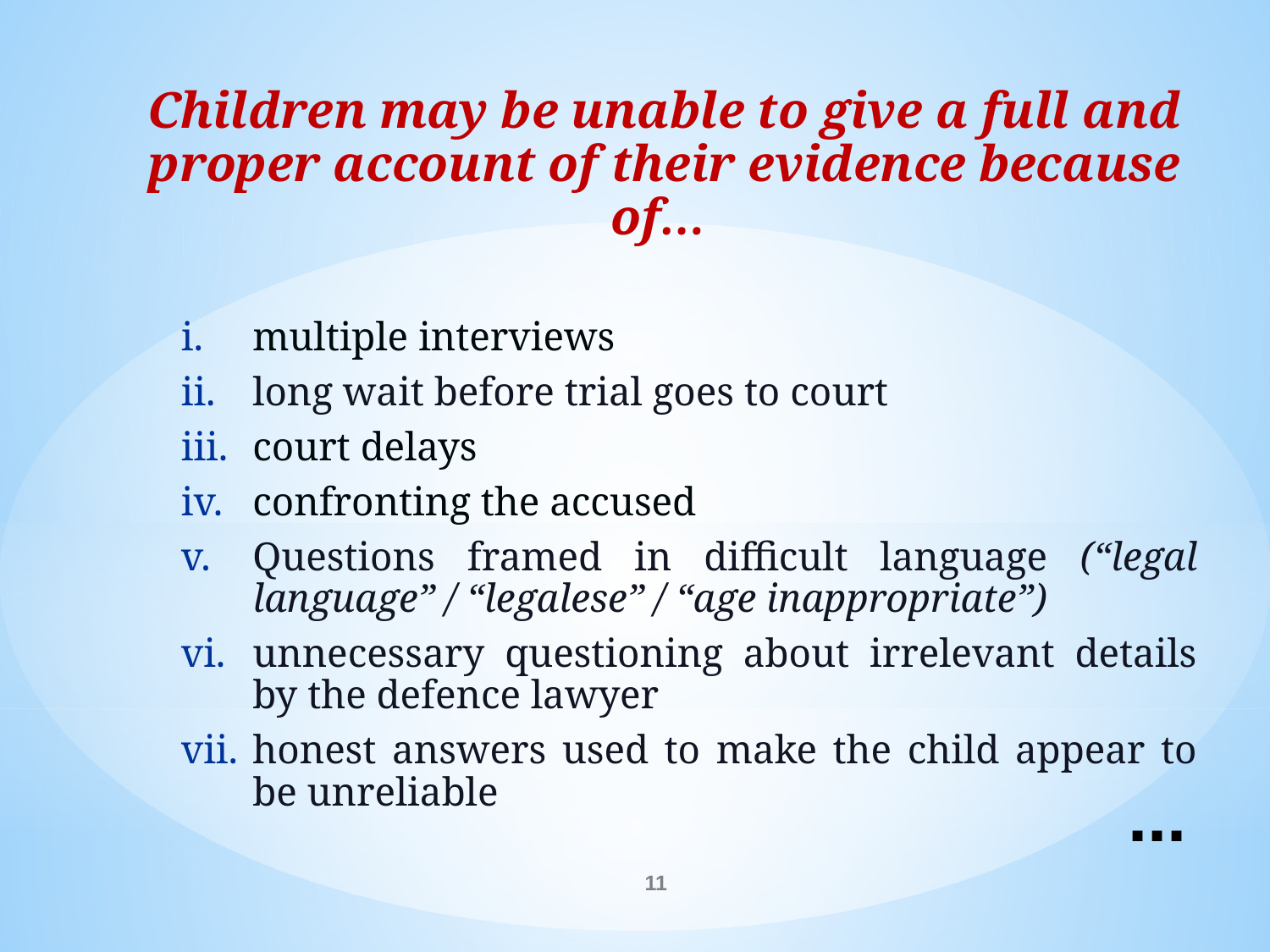

Children may be unable to give a full and proper account of their evidence because of…

multiple interviews
long wait before trial goes to court
court delays
confronting the accused
Questions framed in difficult language (“legal language” / “legalese” / “age inappropriate”)
unnecessary questioning about irrelevant details by the defence lawyer
honest answers used to make the child appear to be unreliable

...
11